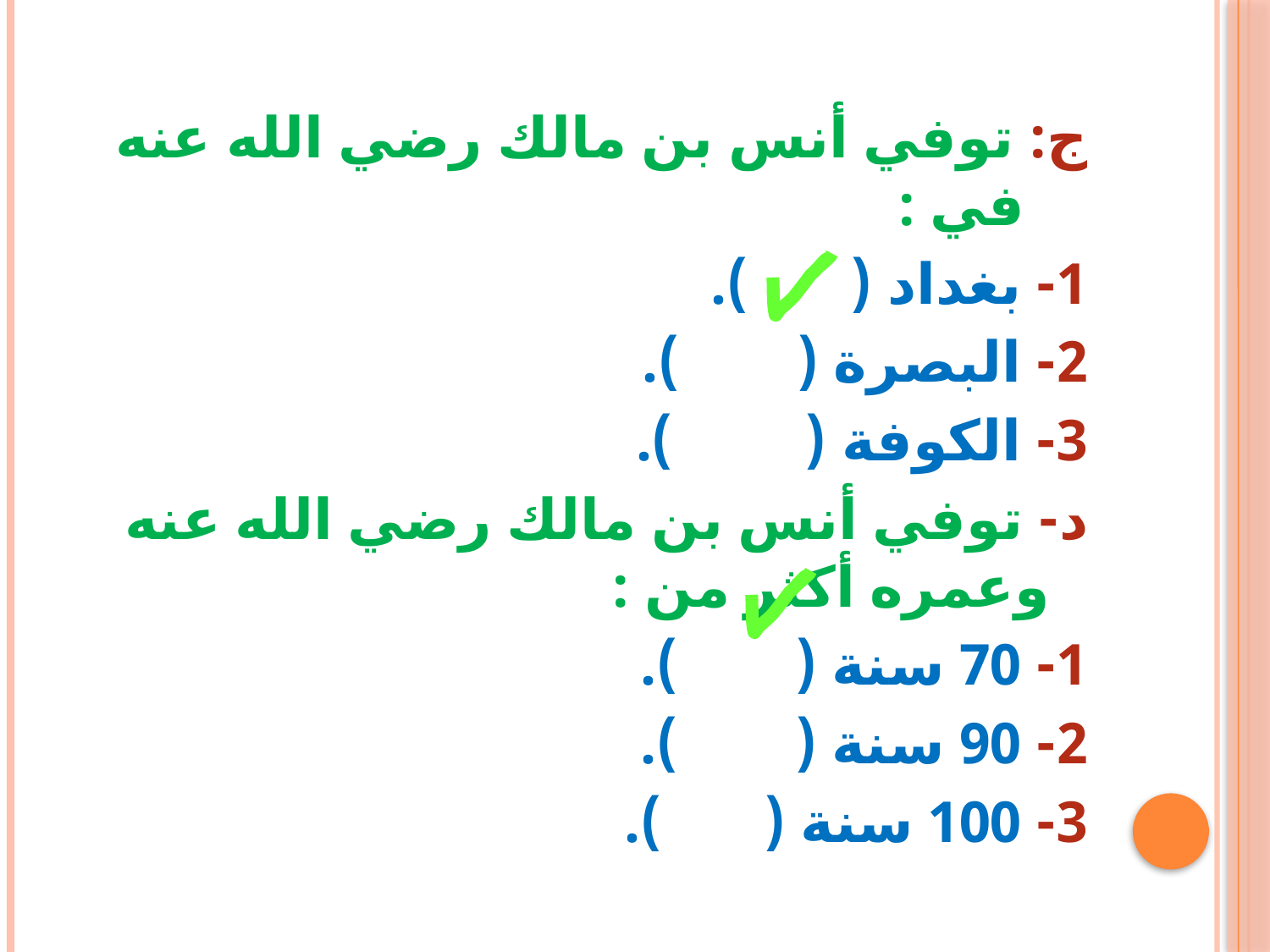

ج: توفي أنس بن مالك رضي الله عنه في :
1- بغداد (       ).
2- البصرة (        ).
3- الكوفة (         ).
د- توفي أنس بن مالك رضي الله عنه وعمره أكثر من :
1- 70 سنة (        ).
2- 90 سنة (        ).
3- 100 سنة (       ).